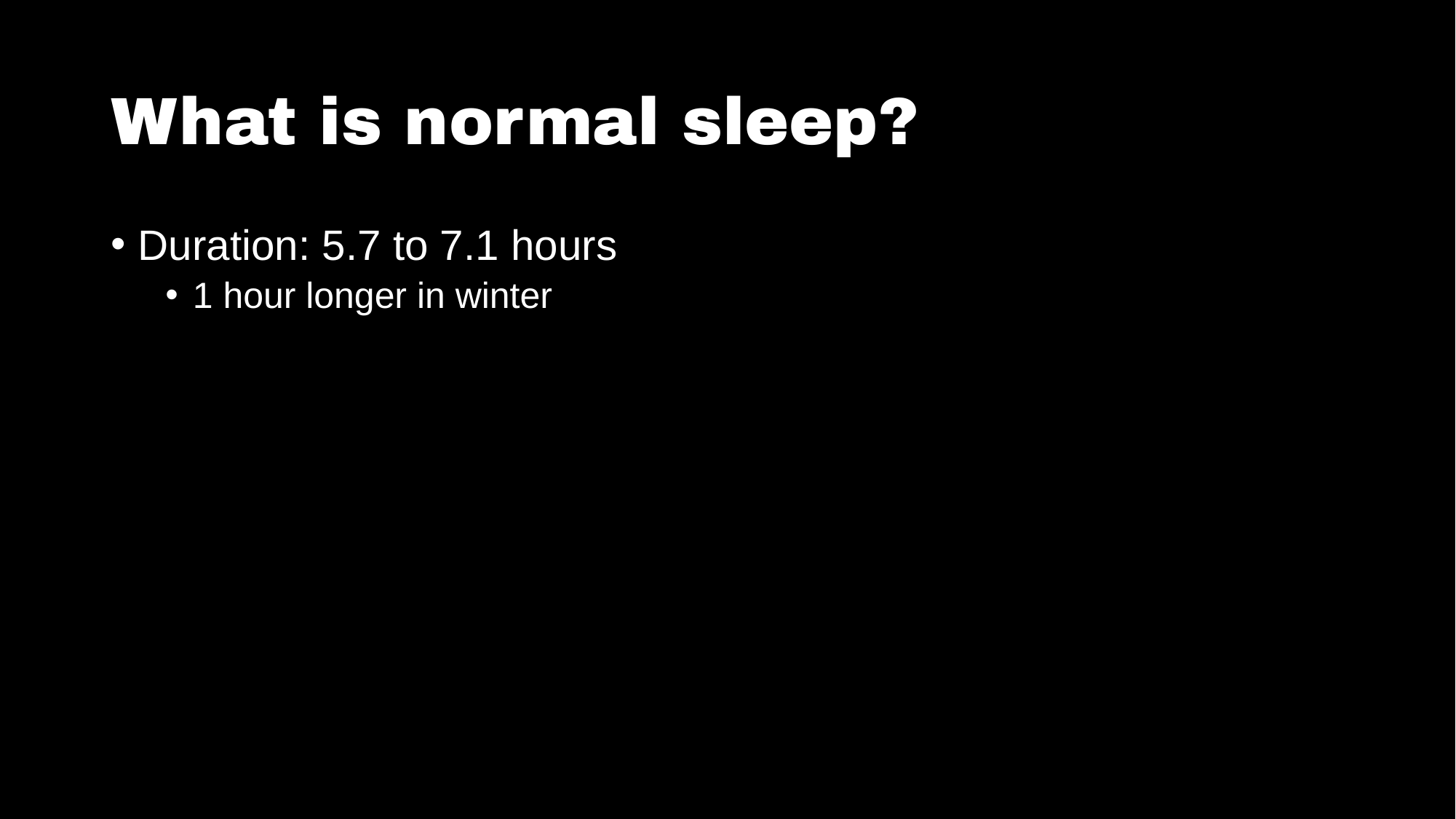

# What is normal sleep?
Duration: 5.7 to 7.1 hours
1 hour longer in winter